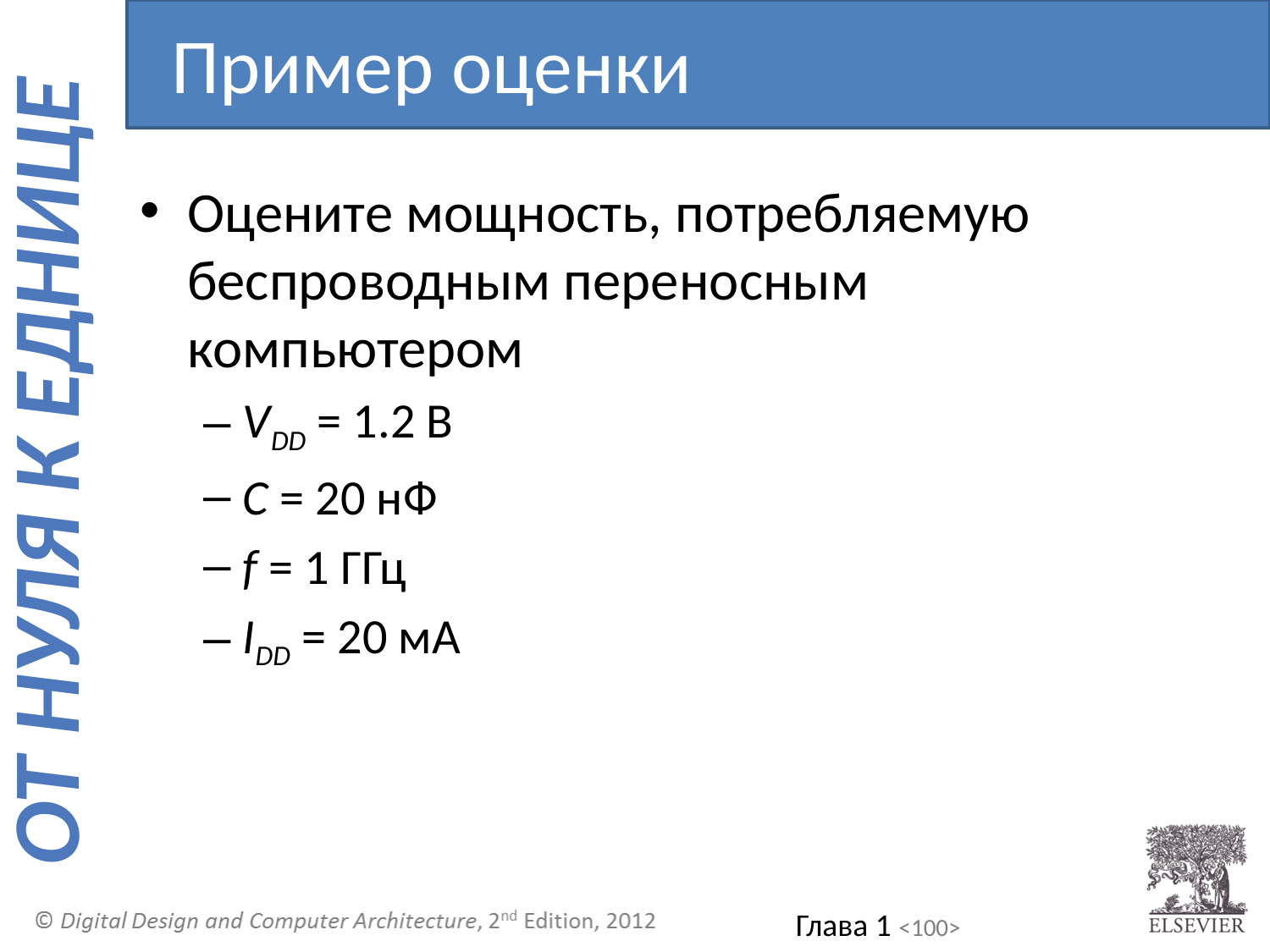

Пример оценки энергопотребления
Оцените мощность, потребляемую беспроводным переносным компьютером
VDD = 1.2 В
C = 20 нФ
f = 1 ГГц
IDD = 20 мА